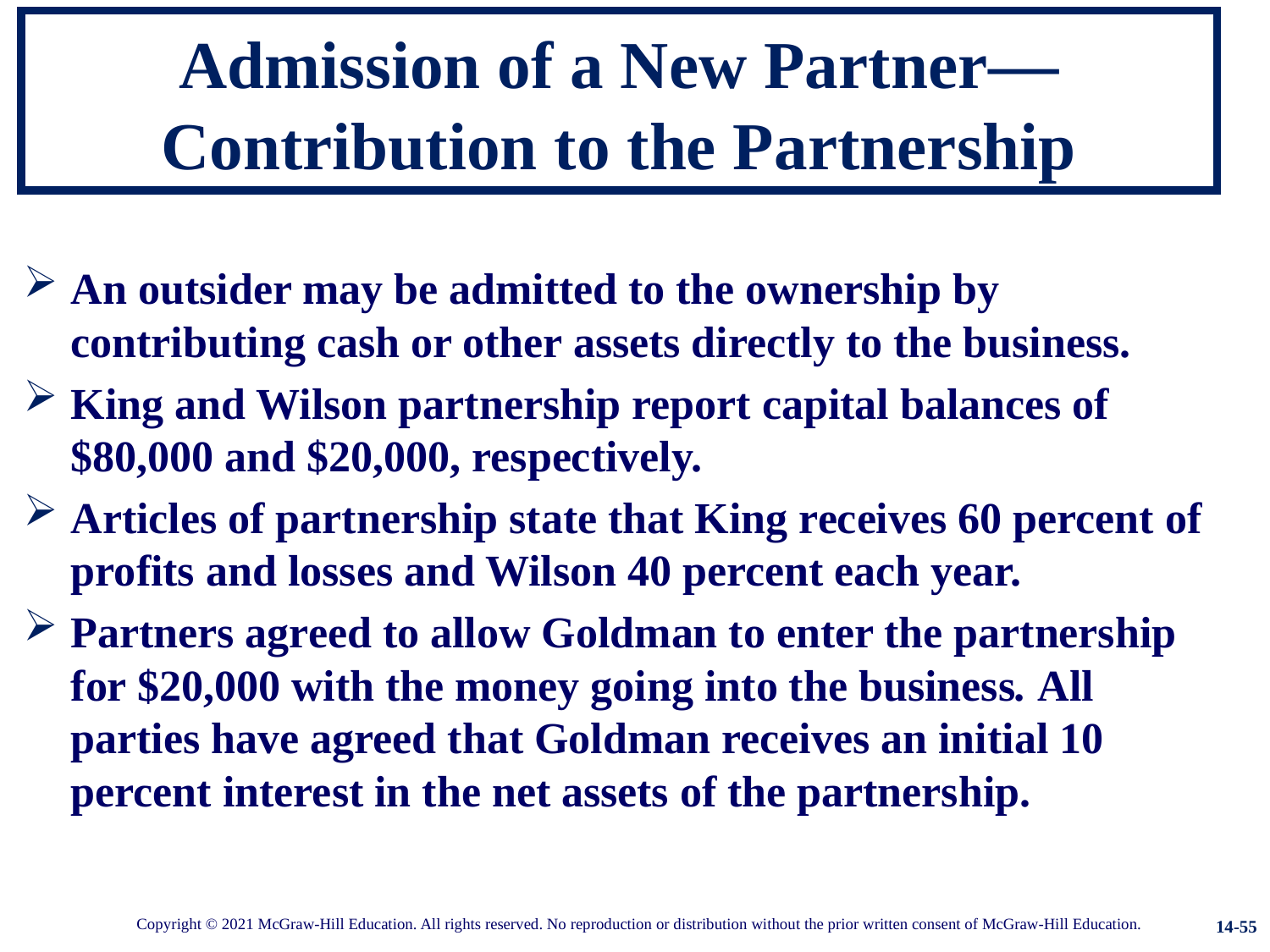

# Admission of a New Partner—Contribution to the Partnership
An outsider may be admitted to the ownership by contributing cash or other assets directly to the business.
King and Wilson partnership report capital balances of $80,000 and $20,000, respectively.
Articles of partnership state that King receives 60 percent of profits and losses and Wilson 40 percent each year.
Partners agreed to allow Goldman to enter the partnership for $20,000 with the money going into the business. All  parties have agreed that Goldman receives an initial 10 percent interest in the net assets of the partnership.
14-55
Copyright © 2021 McGraw-Hill Education. All rights reserved. No reproduction or distribution without the prior written consent of McGraw-Hill Education.